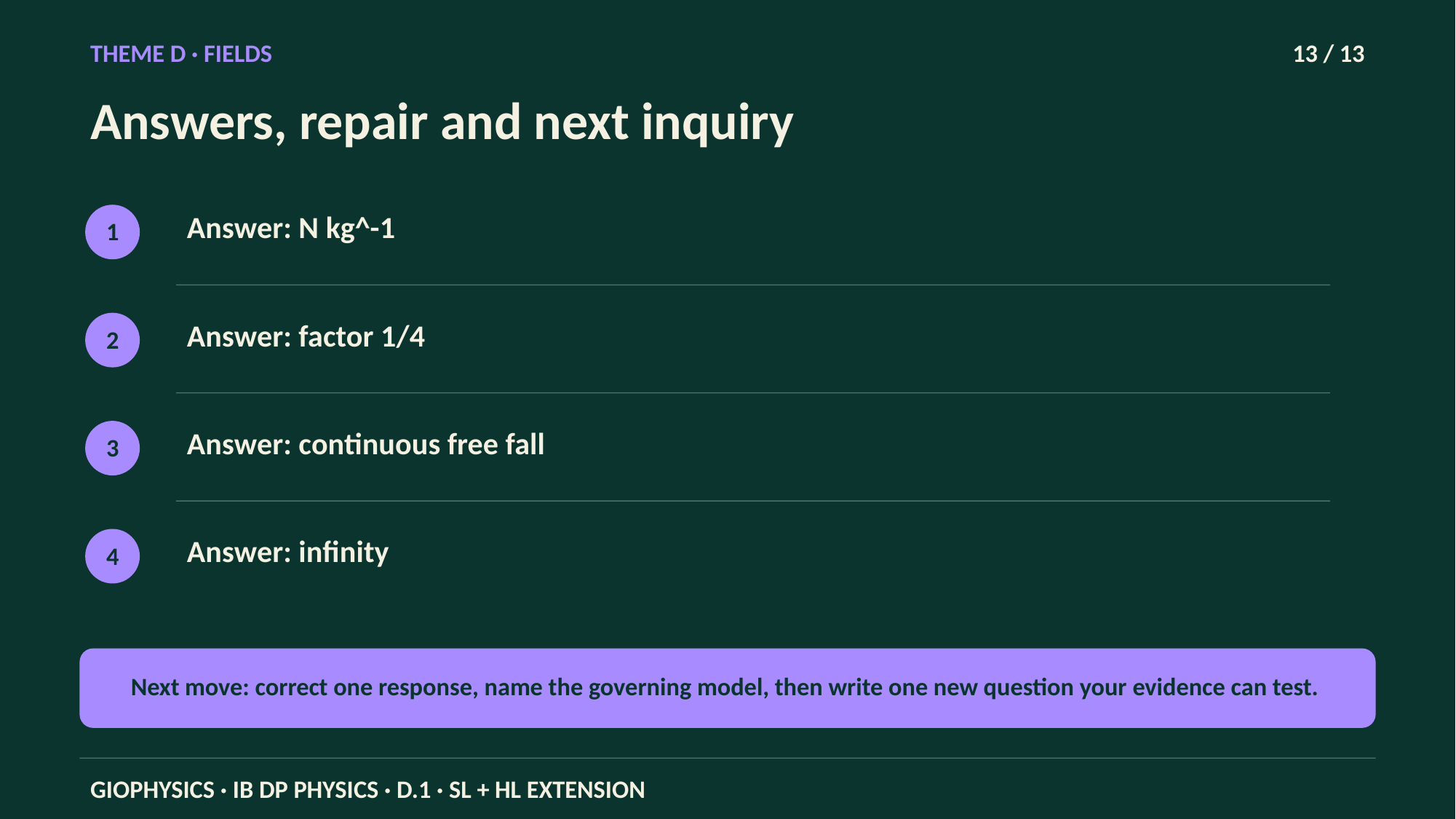

THEME D · FIELDS
13 / 13
Answers, repair and next inquiry
Answer: N kg^-1

1

Answer: factor 1/4

2

Answer: continuous free fall

3

Answer: infinity

4

Next move: correct one response, name the governing model, then write one new question your evidence can test.

GIOPHYSICS · IB DP PHYSICS · D.1 · SL + HL EXTENSION